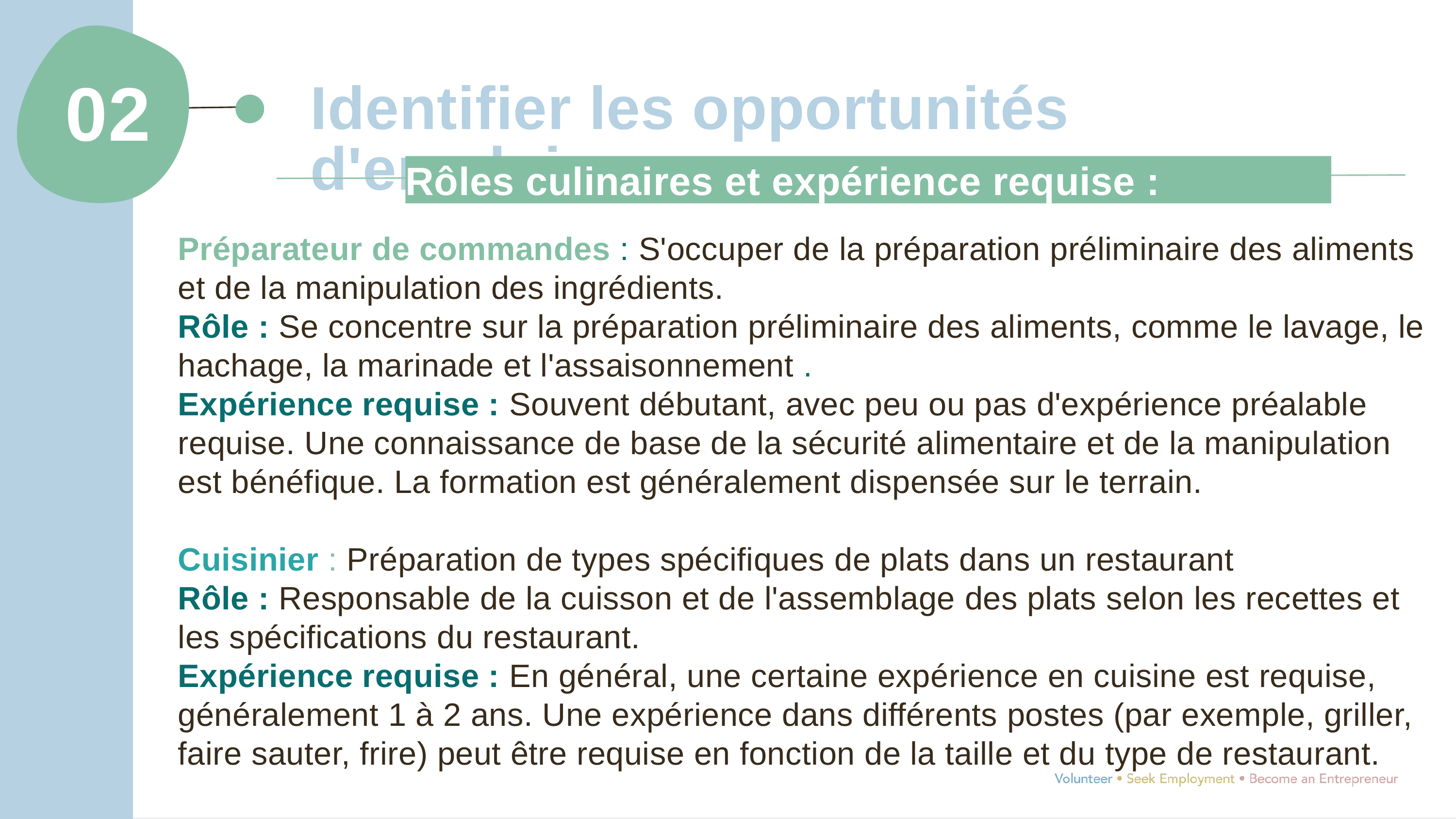

02
Identifier les opportunités d'emploi

Rôles culinaires et expérience requise :

Préparateur de commandes : S'occuper de la préparation préliminaire des aliments et de la manipulation des ingrédients.
Rôle : Se concentre sur la préparation préliminaire des aliments, comme le lavage, le hachage, la marinade et l'assaisonnement .
Expérience requise : Souvent débutant, avec peu ou pas d'expérience préalable requise. Une connaissance de base de la sécurité alimentaire et de la manipulation est bénéfique. La formation est généralement dispensée sur le terrain.

Cuisinier : Préparation de types spécifiques de plats dans un restaurant
Rôle : Responsable de la cuisson et de l'assemblage des plats selon les recettes et les spécifications du restaurant.
Expérience requise : En général, une certaine expérience en cuisine est requise, généralement 1 à 2 ans. Une expérience dans différents postes (par exemple, griller, faire sauter, frire) peut être requise en fonction de la taille et du type de restaurant.